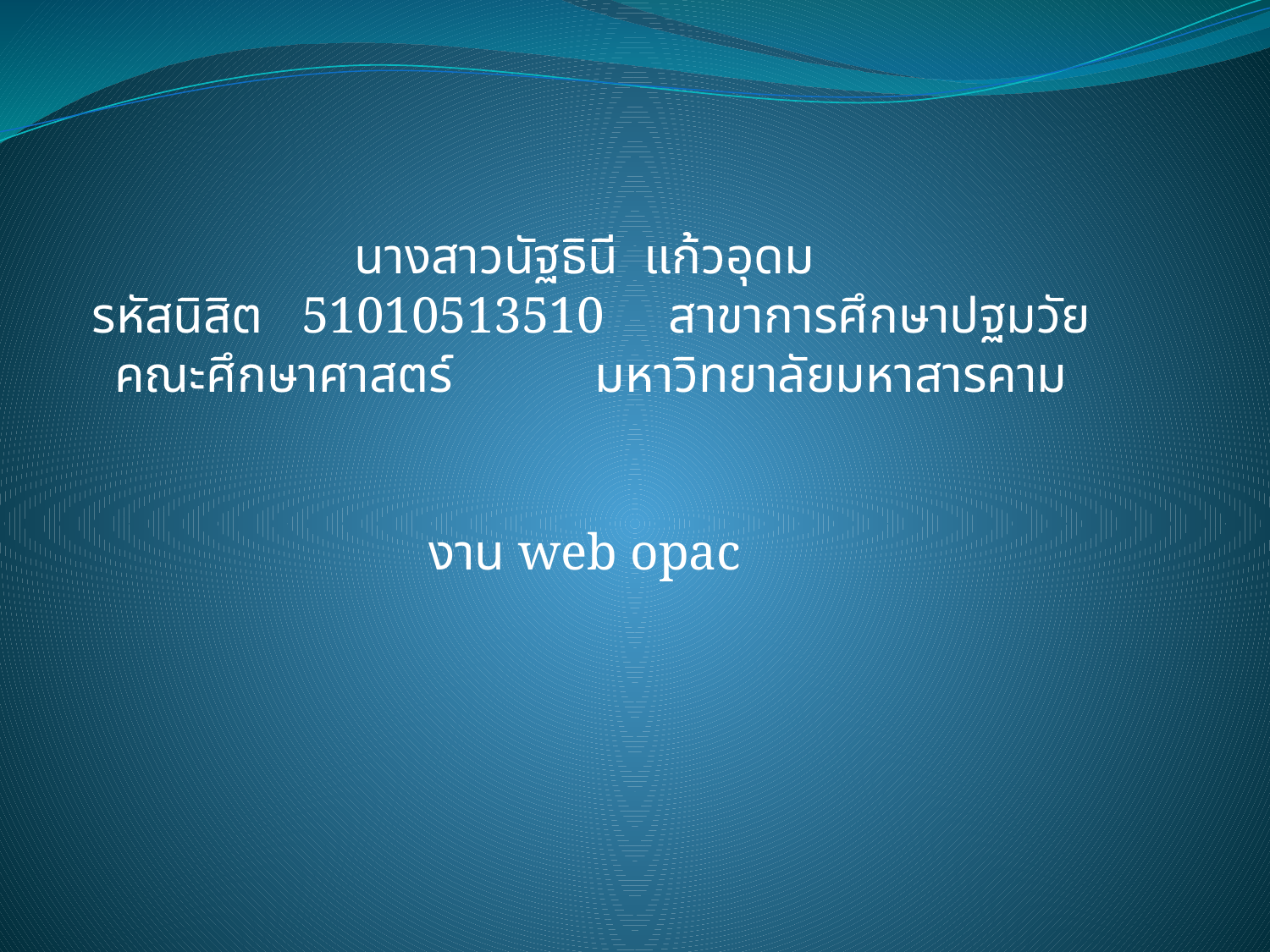

นางสาวนัฐธินี  แก้วอุดม
รหัสนิสิต   51010513510     สาขาการศึกษาปฐมวัย
คณะศึกษาศาสตร์           มหาวิทยาลัยมหาสารคาม

งาน web opac